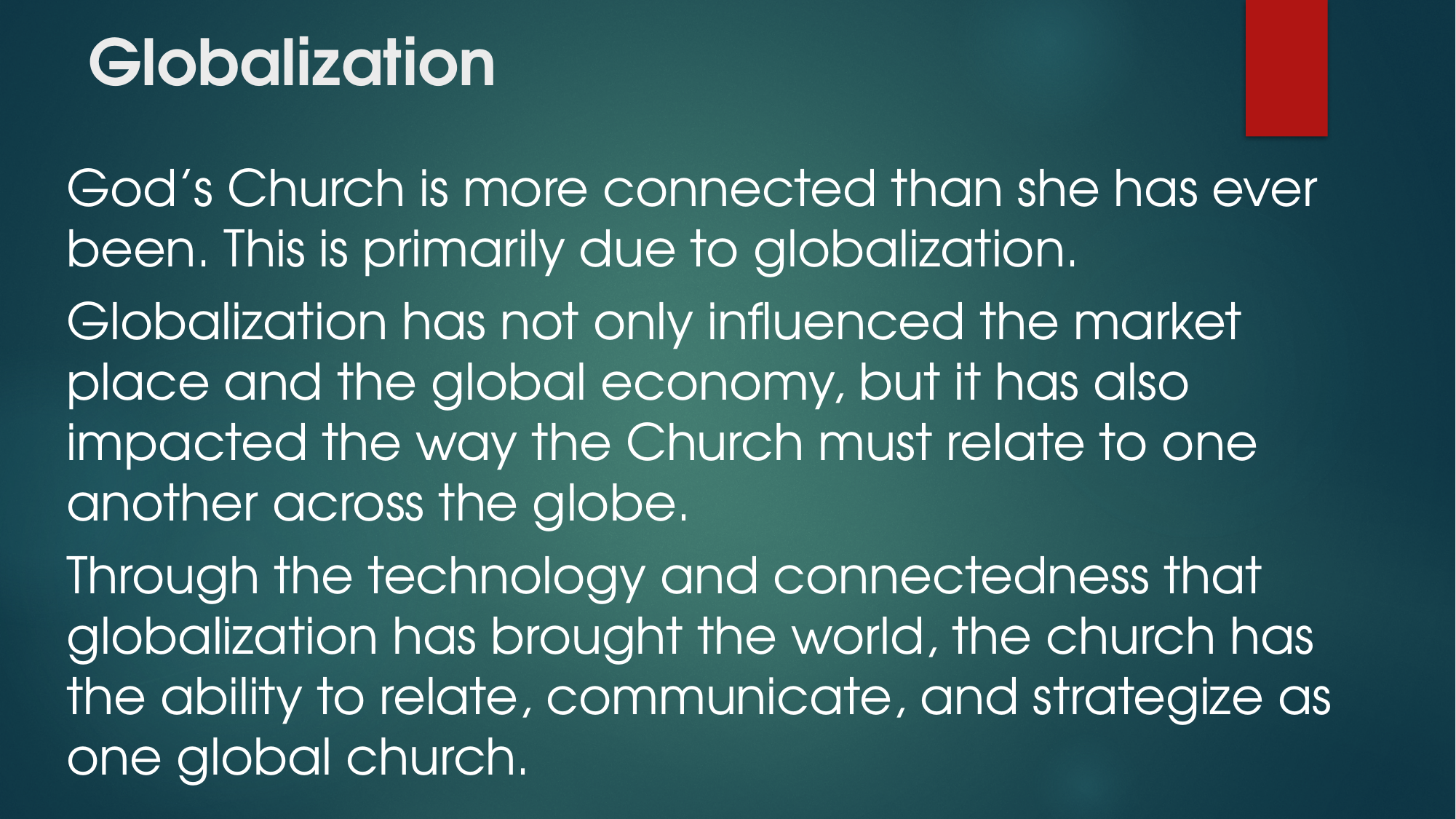

# Globalization
God’s Church is more connected than she has ever been. This is primarily due to globalization.
Globalization has not only influenced the market place and the global economy, but it has also impacted the way the Church must relate to one another across the globe.
Through the technology and connectedness that globalization has brought the world, the church has the ability to relate, communicate, and strategize as one global church.